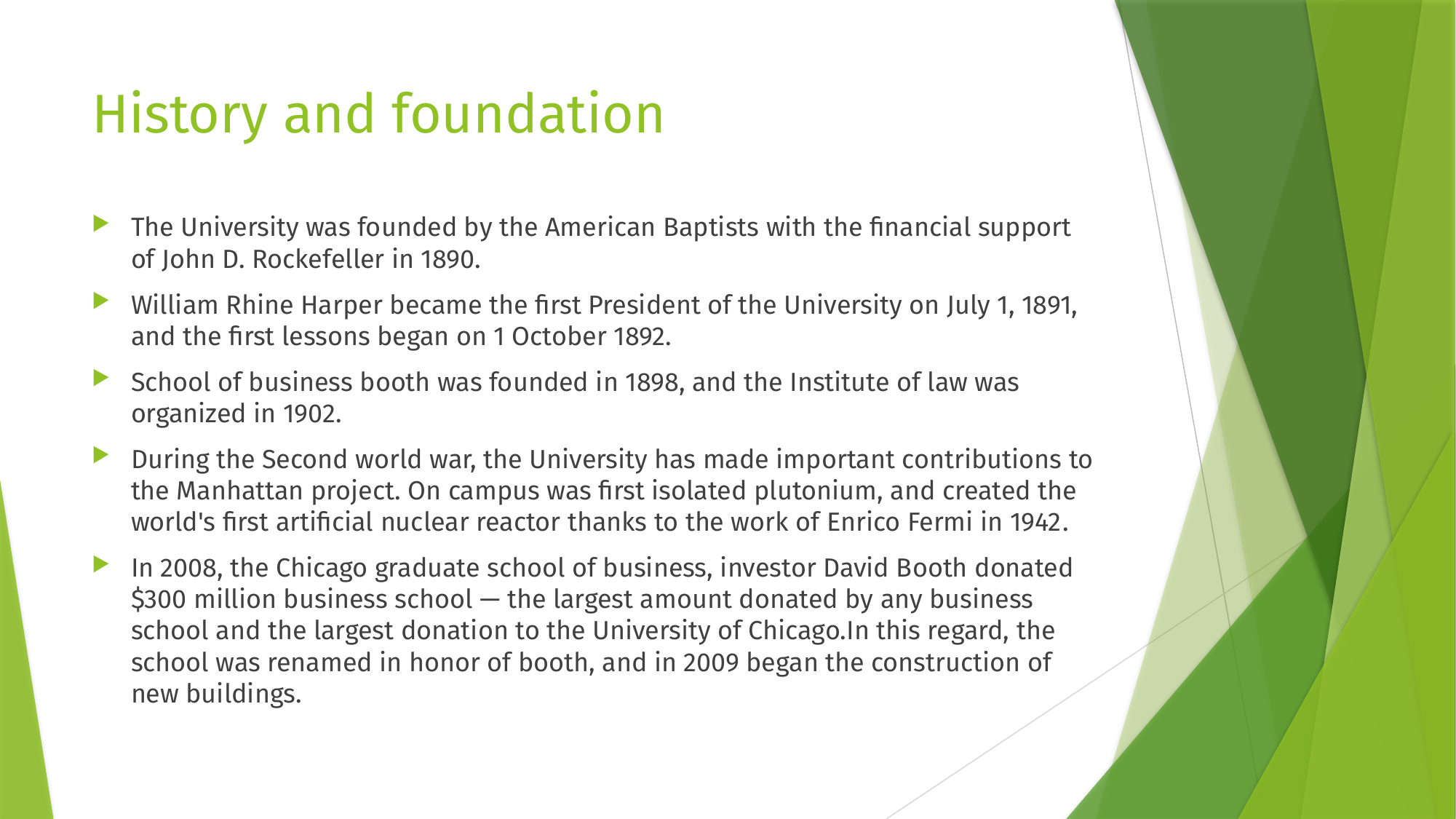

# History and foundation
The University was founded by the American Baptists with the financial support of John D. Rockefeller in 1890.
William Rhine Harper became the first President of the University on July 1, 1891, and the first lessons began on 1 October 1892.
School of business booth was founded in 1898, and the Institute of law was organized in 1902.
During the Second world war, the University has made important contributions to the Manhattan project. On campus was first isolated plutonium, and created the world's first artificial nuclear reactor thanks to the work of Enrico Fermi in 1942.
In 2008, the Chicago graduate school of business, investor David Booth donated $300 million business school — the largest amount donated by any business school and the largest donation to the University of Chicago.In this regard, the school was renamed in honor of booth, and in 2009 began the construction of new buildings.